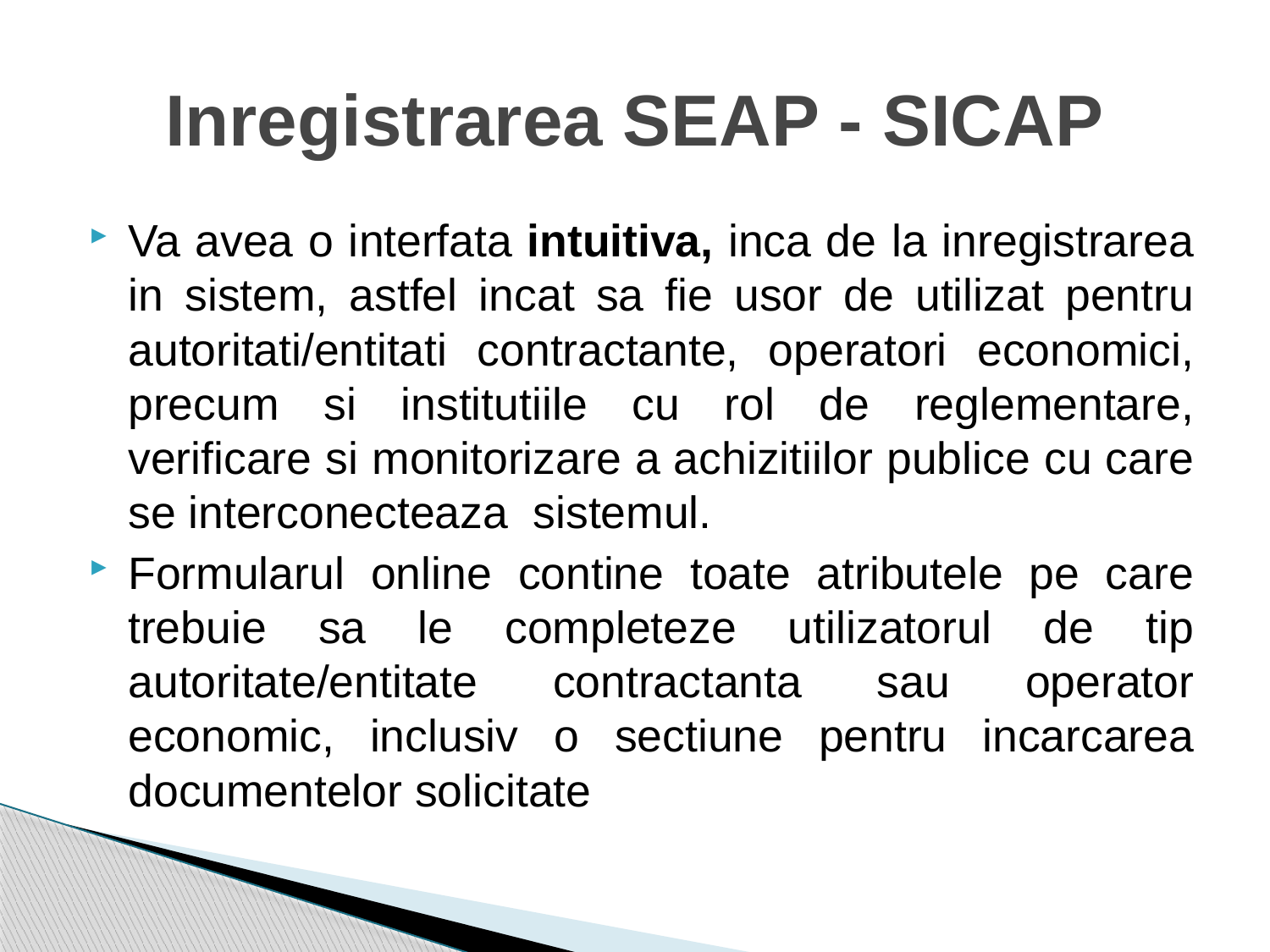

# Inregistrarea SEAP - SICAP
Va avea o interfata intuitiva, inca de la inregistrarea in sistem, astfel incat sa fie usor de utilizat pentru autoritati/entitati contractante, operatori economici, precum si institutiile cu rol de reglementare, verificare si monitorizare a achizitiilor publice cu care se interconecteaza  sistemul.
Formularul online contine toate atributele pe care trebuie sa le completeze utilizatorul de tip autoritate/entitate contractanta sau operator economic, inclusiv o sectiune pentru incarcarea documentelor solicitate